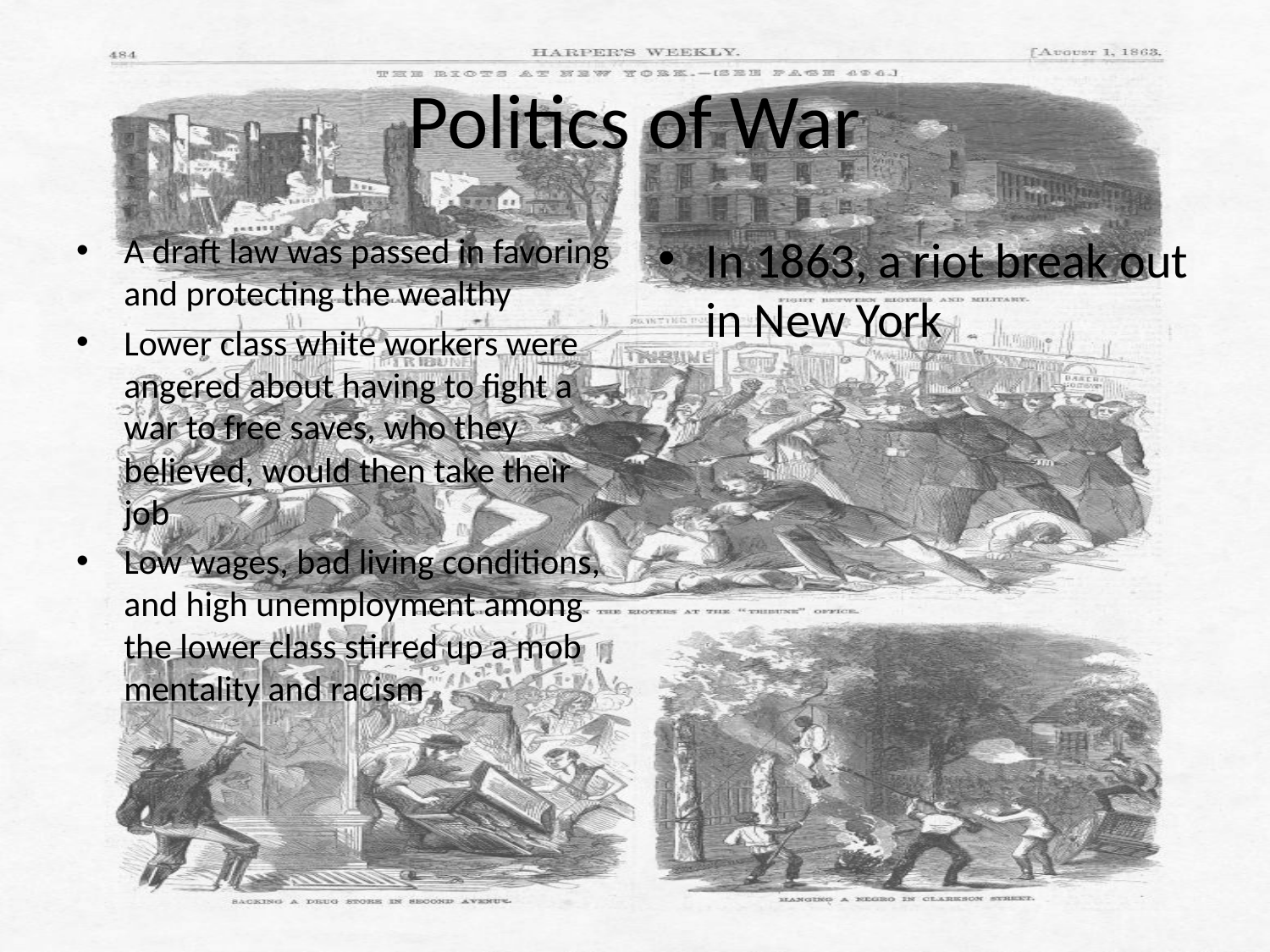

# Politics of War
A draft law was passed in favoring and protecting the wealthy
Lower class white workers were angered about having to fight a war to free saves, who they believed, would then take their job
Low wages, bad living conditions, and high unemployment among the lower class stirred up a mob mentality and racism
In 1863, a riot break out in New York